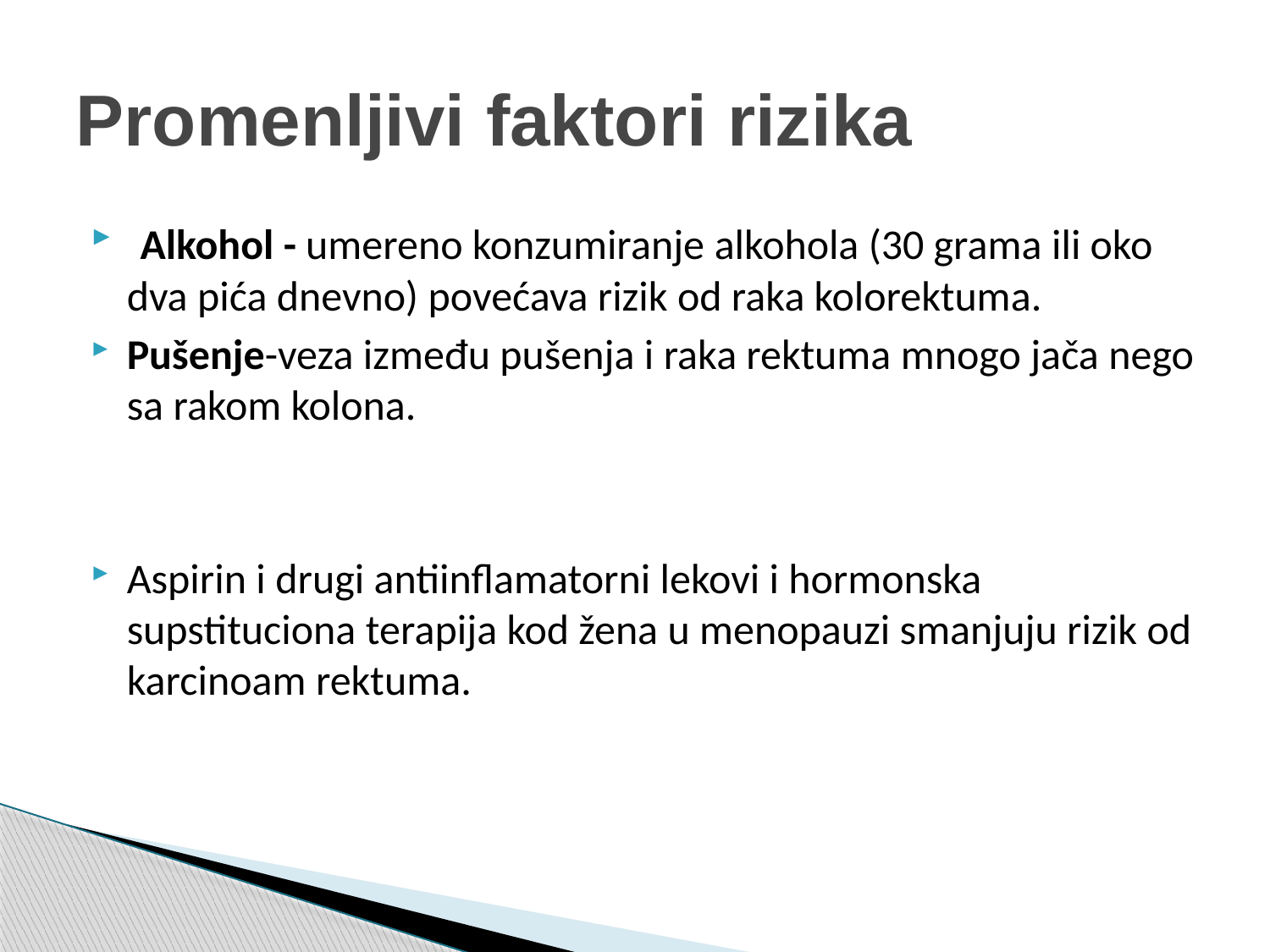

# Promenljivi faktori rizika
 Alkohol - umereno konzumiranje alkohola (30 grama ili oko dva pića dnevno) povećava rizik od raka kolorektuma.
Pušenje-veza između pušenja i raka rektuma mnogo jača nego sa rakom kolona.

Aspirin i drugi antiinflamatorni lekovi i hormonska supstituciona terapija kod žena u menopauzi smanjuju rizik od karcinoam rektuma.